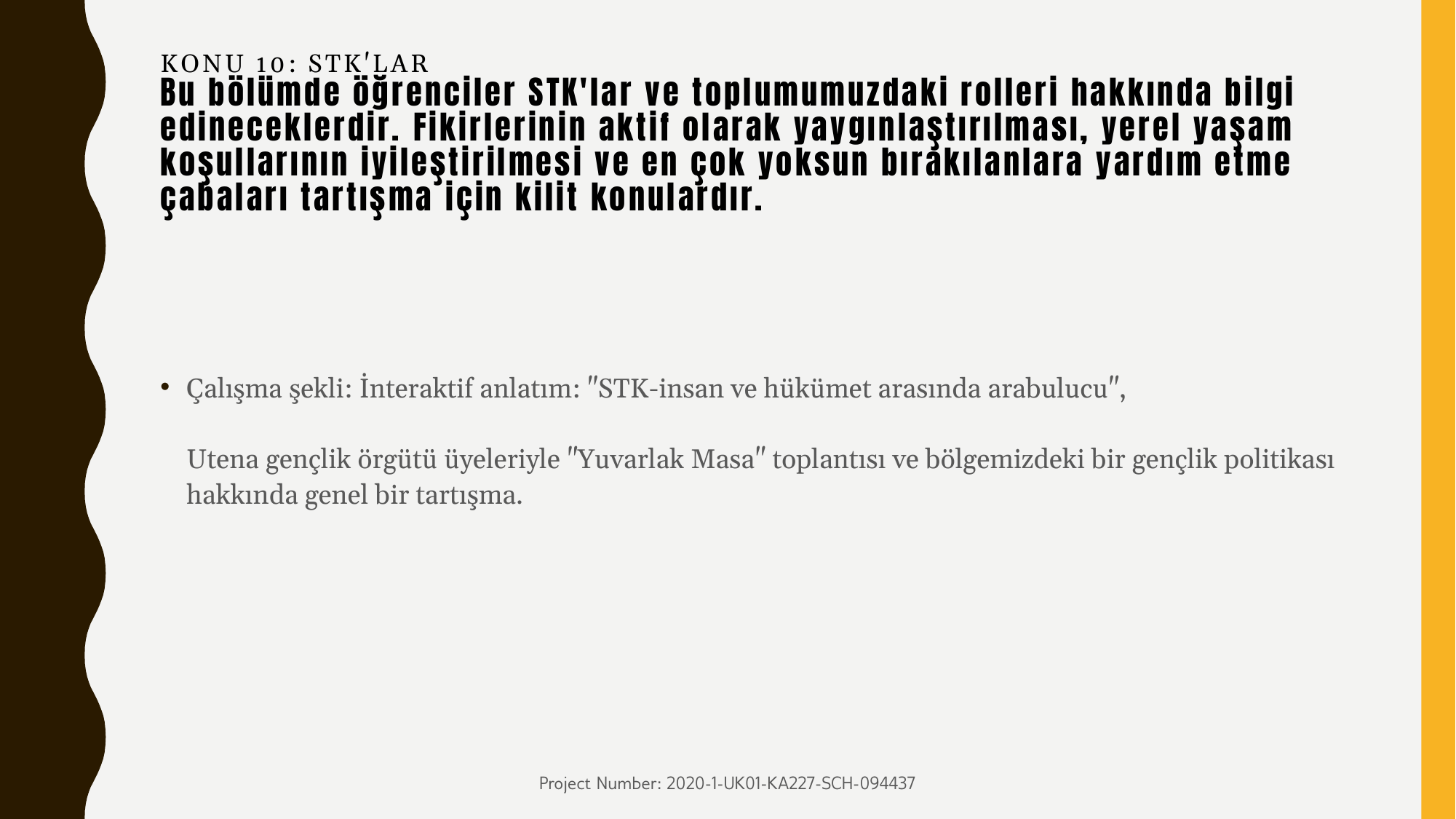

# KONU 10: STK'lar Bu bölümde öğrenciler STK'lar ve toplumumuzdaki rolleri hakkında bilgi edineceklerdir. Fikirlerinin aktif olarak yaygınlaştırılması, yerel yaşam koşullarının iyileştirilmesi ve en çok yoksun bırakılanlara yardım etme çabaları tartışma için kilit konulardır.

Çalışma şekli: İnteraktif anlatım: "STK-insan ve hükümet arasında arabulucu",
Utena gençlik örgütü üyeleriyle "Yuvarlak Masa" toplantısı ve bölgemizdeki bir gençlik politikası hakkında genel bir tartışma.
Project Number: 2020-1-UK01-KA227-SCH-094437